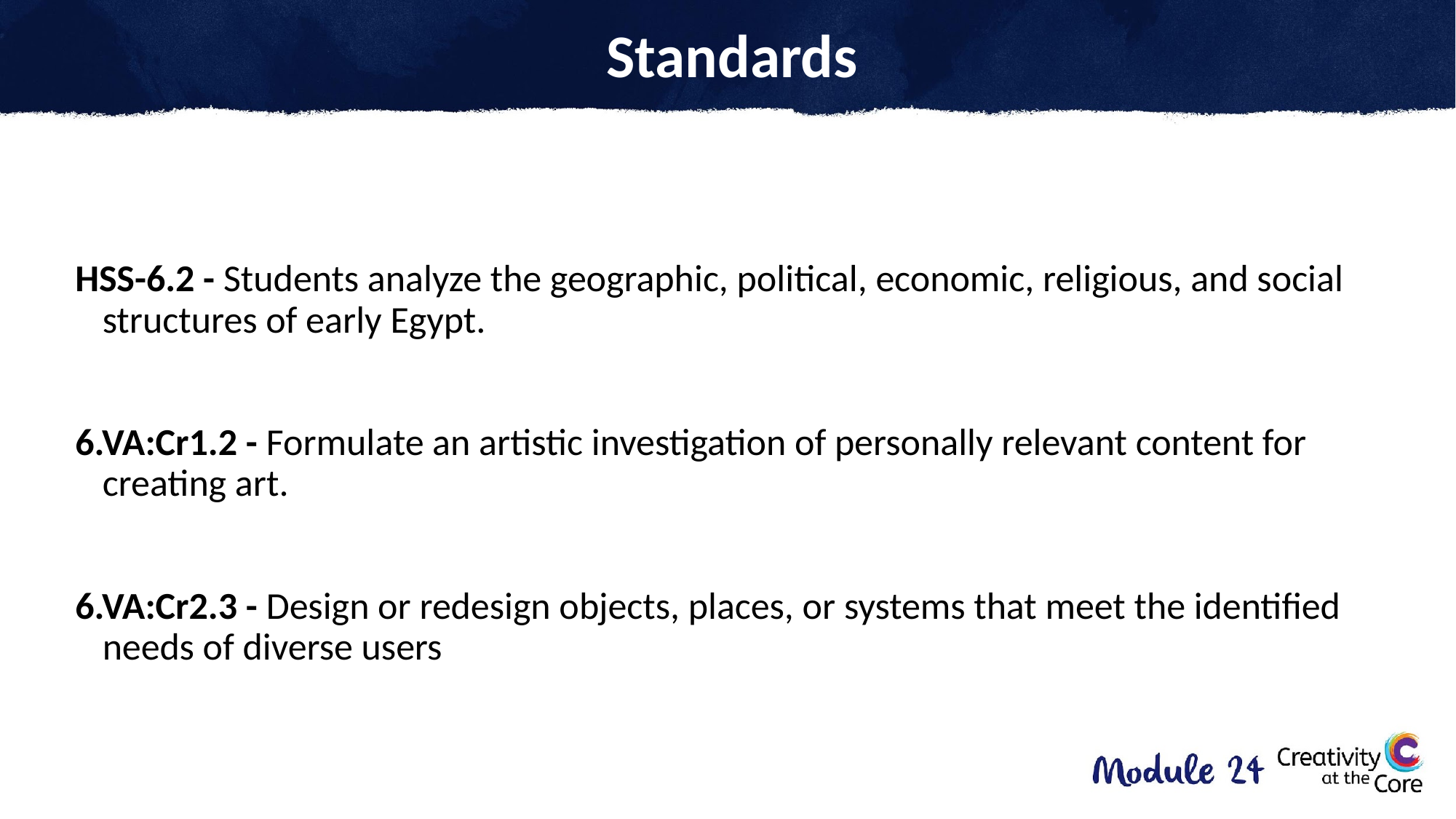

# Standards
HSS-6.2 - Students analyze the geographic, political, economic, religious, and social structures of early Egypt.

6.VA:Cr1.2 - Formulate an artistic investigation of personally relevant content for creating art.

6.VA:Cr2.3 - Design or redesign objects, places, or systems that meet the identified needs of diverse users